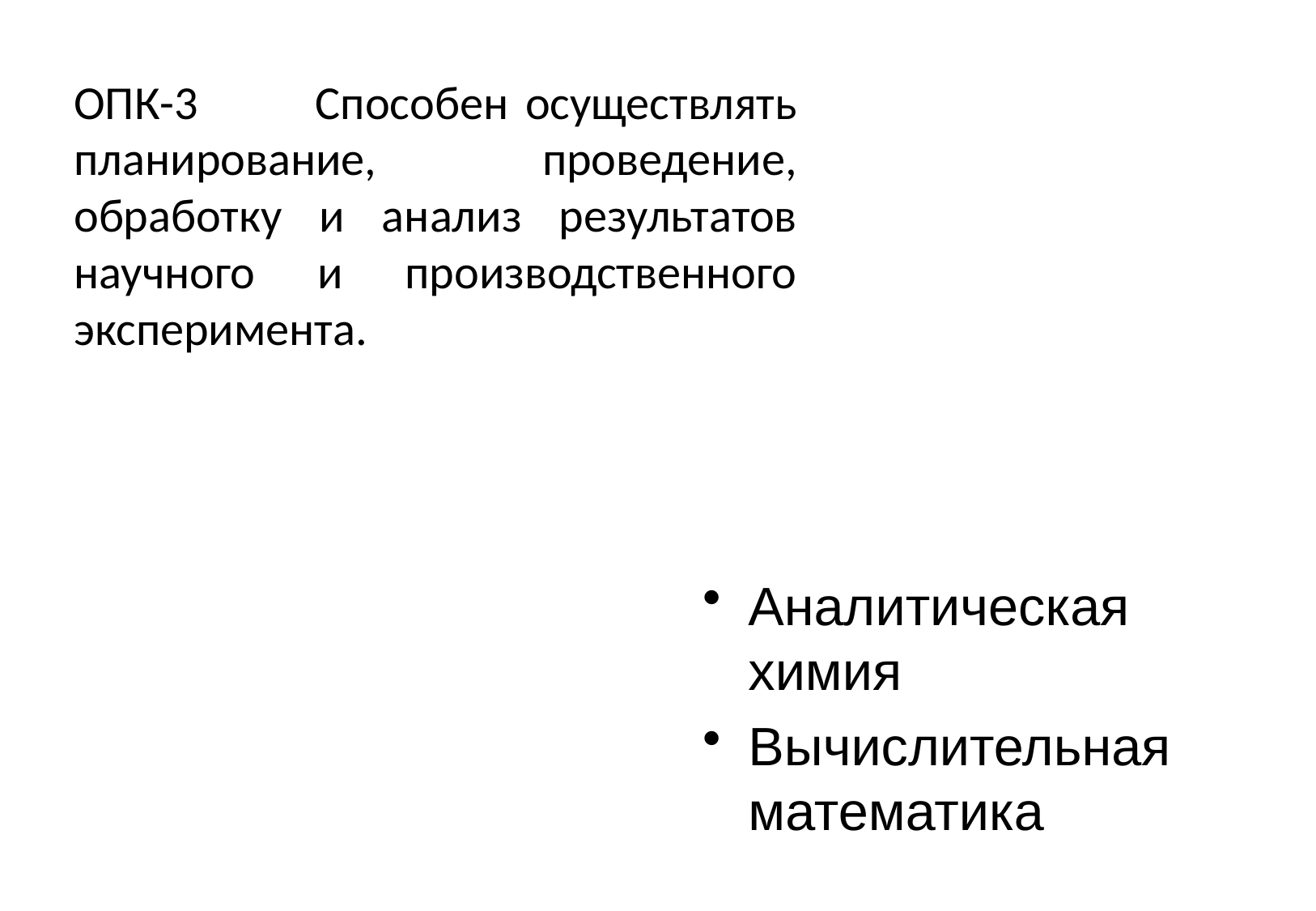

ОПК-3       Способен осуществлять планирование, проведение, обработку и анализ результатов научного и производственного эксперимента.
Аналитическая химия
Вычислительная математика